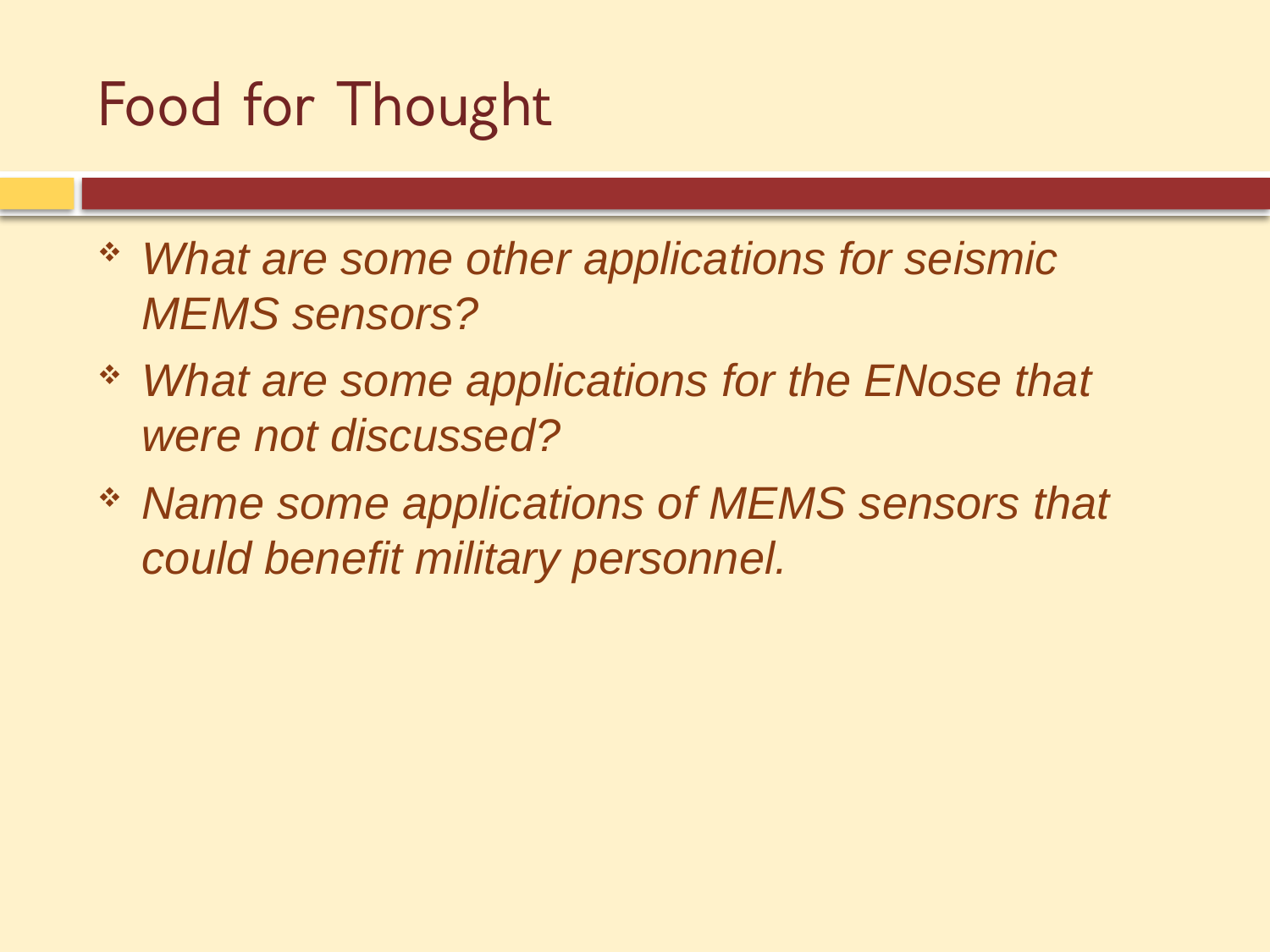

# Food for Thought
What are some other applications for seismic MEMS sensors?
What are some applications for the ENose that were not discussed?
Name some applications of MEMS sensors that could benefit military personnel.